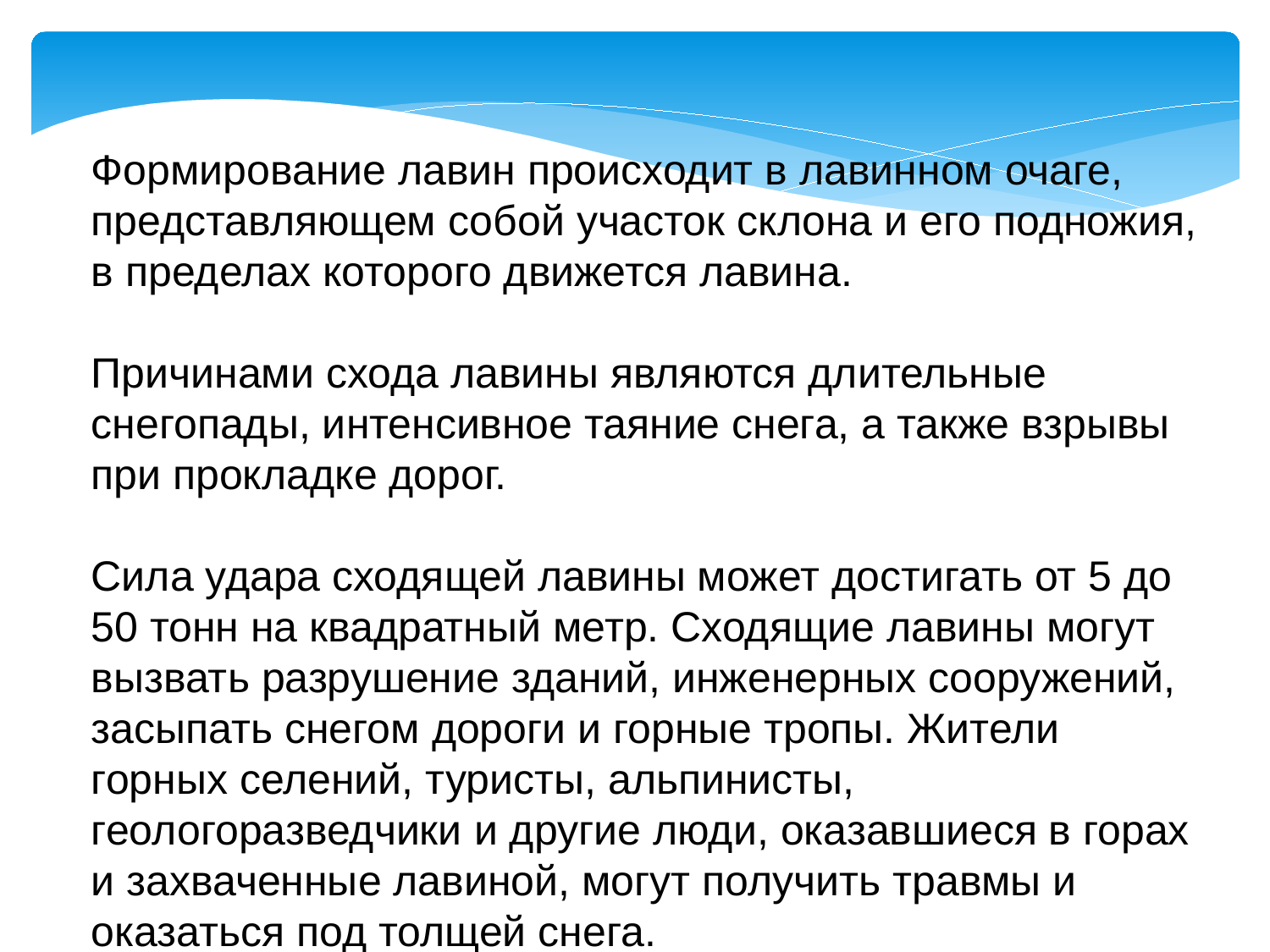

Формирование лавин происходит в лавинном очаге, представляющем собой участок склона и его подножия, в пределах которого движется лавина.

Причинами схода лавины являются длительные снегопады, интенсивное таяние снега, а также взрывы при прокладке дорог.

Сила удара сходящей лавины может достигать от 5 до 50 тонн на квадратный метр. Сходящие лавины могут вызвать разрушение зданий, инженерных сооружений, засыпать снегом дороги и горные тропы. Жители горных селений, туристы, альпинисты, геологоразведчики и другие люди, оказавшиеся в горах и захваченные лавиной, могут получить травмы и оказаться под толщей снега.